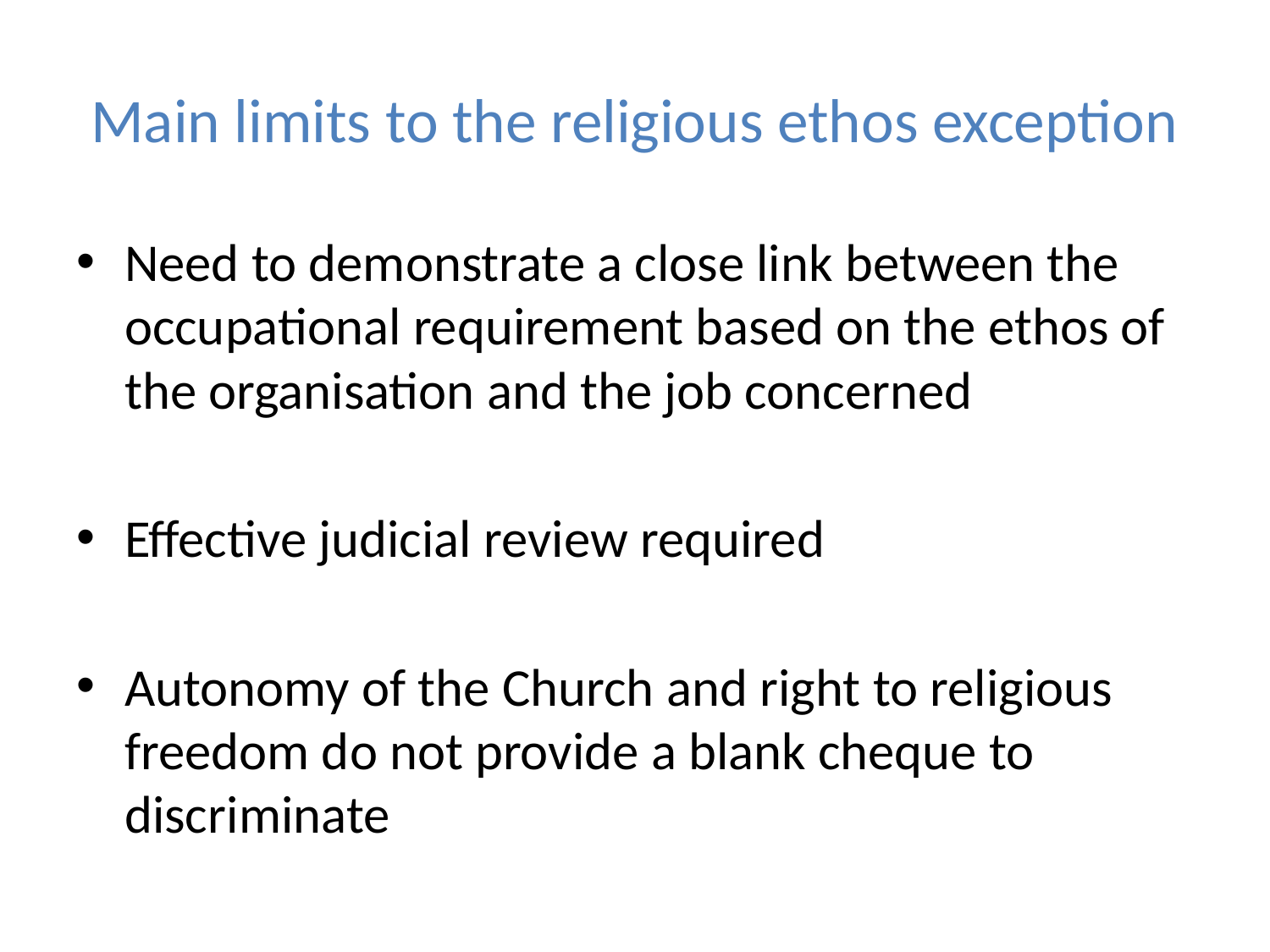

# Main limits to the religious ethos exception
Need to demonstrate a close link between the occupational requirement based on the ethos of the organisation and the job concerned

Effective judicial review required

Autonomy of the Church and right to religious freedom do not provide a blank cheque to discriminate